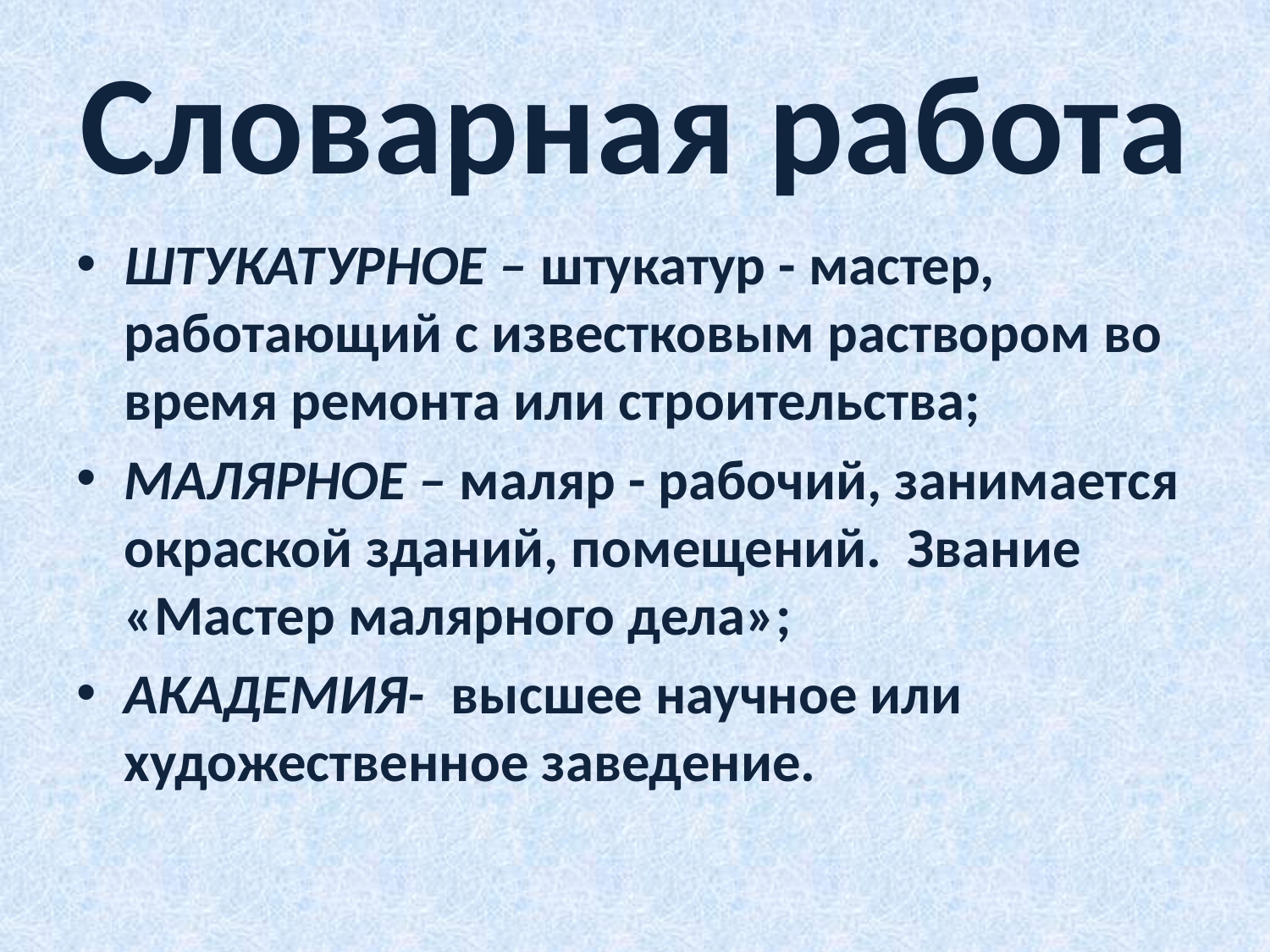

# Словарная работа
ШТУКАТУРНОЕ – штукатур - мастер, работающий с известковым раствором во время ремонта или строительства;
МАЛЯРНОЕ – маляр - рабочий, занимается окраской зданий, помещений.  Звание «Мастер малярного дела»;
АКАДЕМИЯ-  высшее научное или художественное заведение.